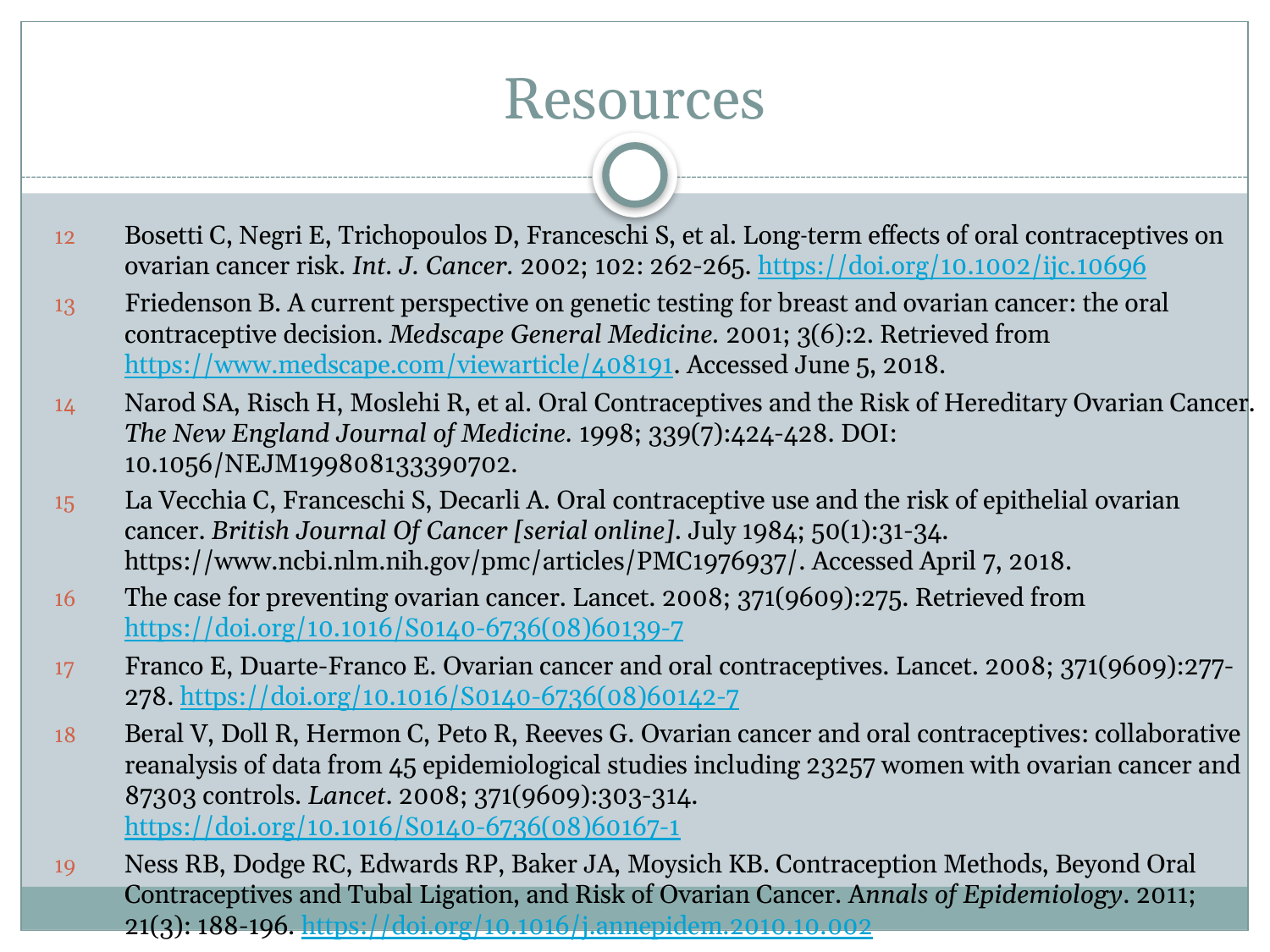

# Resources
Bosetti C, Negri E, Trichopoulos D, Franceschi S, et al. Long‐term effects of oral contraceptives on ovarian cancer risk. Int. J. Cancer. 2002; 102: 262-265. https://doi.org/10.1002/ijc.10696
Friedenson B. A current perspective on genetic testing for breast and ovarian cancer: the oral contraceptive decision. Medscape General Medicine. 2001; 3(6):2. Retrieved from https://www.medscape.com/viewarticle/408191. Accessed June 5, 2018.
Narod SA, Risch H, Moslehi R, et al. Oral Contraceptives and the Risk of Hereditary Ovarian Cancer. The New England Journal of Medicine. 1998; 339(7):424-428. DOI: 10.1056/NEJM199808133390702.
La Vecchia C, Franceschi S, Decarli A. Oral contraceptive use and the risk of epithelial ovarian cancer. British Journal Of Cancer [serial online]. July 1984; 50(1):31-34. https://www.ncbi.nlm.nih.gov/pmc/articles/PMC1976937/. Accessed April 7, 2018.
The case for preventing ovarian cancer. Lancet. 2008; 371(9609):275. Retrieved from https://doi.org/10.1016/S0140-6736(08)60139-7
Franco E, Duarte-Franco E. Ovarian cancer and oral contraceptives. Lancet. 2008; 371(9609):277-278. https://doi.org/10.1016/S0140-6736(08)60142-7
Beral V, Doll R, Hermon C, Peto R, Reeves G. Ovarian cancer and oral contraceptives: collaborative reanalysis of data from 45 epidemiological studies including 23257 women with ovarian cancer and 87303 controls. Lancet. 2008; 371(9609):303-314. https://doi.org/10.1016/S0140-6736(08)60167-1
Ness RB, Dodge RC, Edwards RP, Baker JA, Moysich KB. Contraception Methods, Beyond Oral Contraceptives and Tubal Ligation, and Risk of Ovarian Cancer. Annals of Epidemiology. 2011; 21(3): 188-196. https://doi.org/10.1016/j.annepidem.2010.10.002